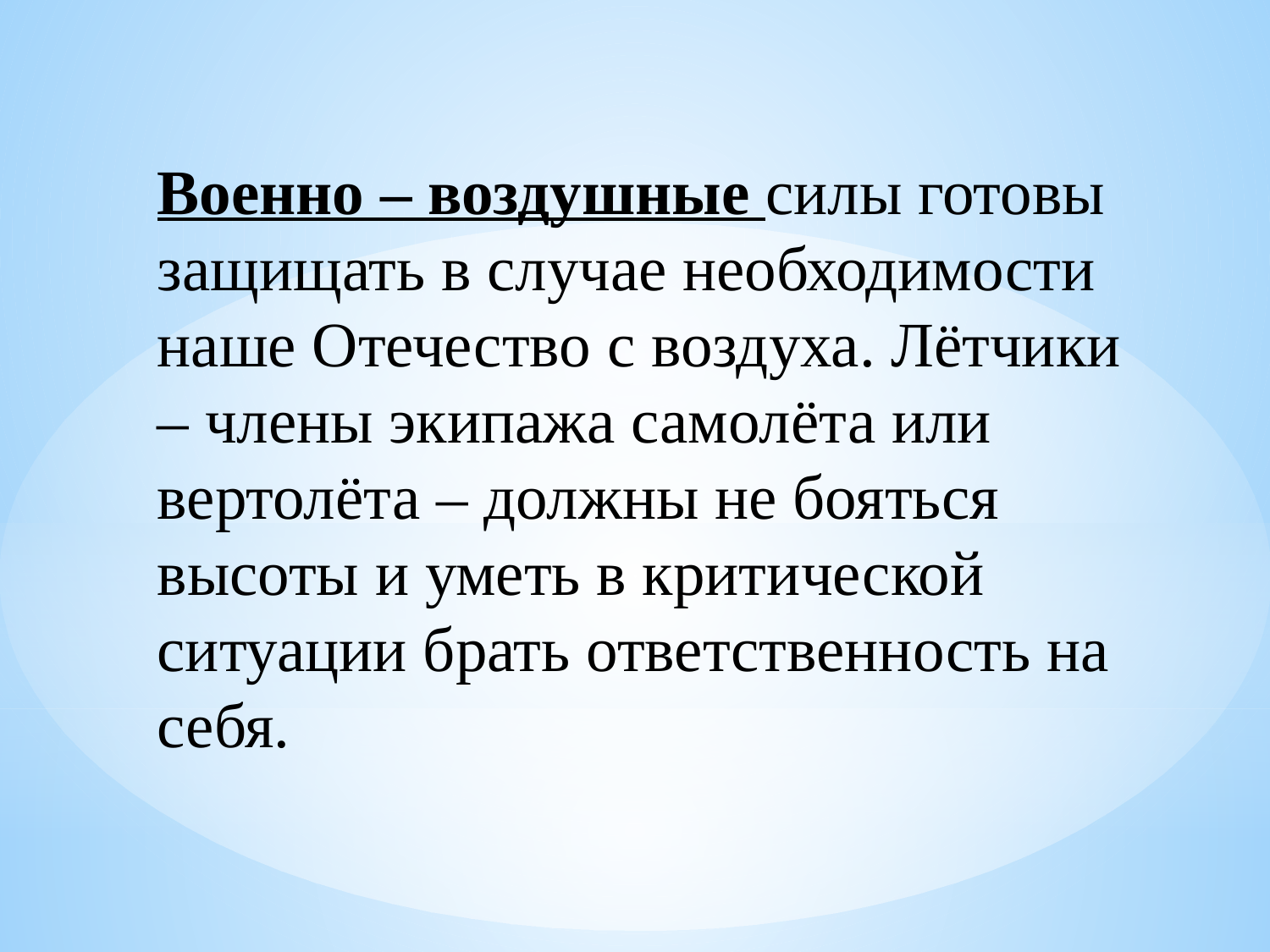

Военно – воздушные силы готовы защищать в случае необходимости наше Отечество с воздуха. Лётчики – члены экипажа самолёта или вертолёта – должны не бояться высоты и уметь в критической ситуации брать ответственность на себя.